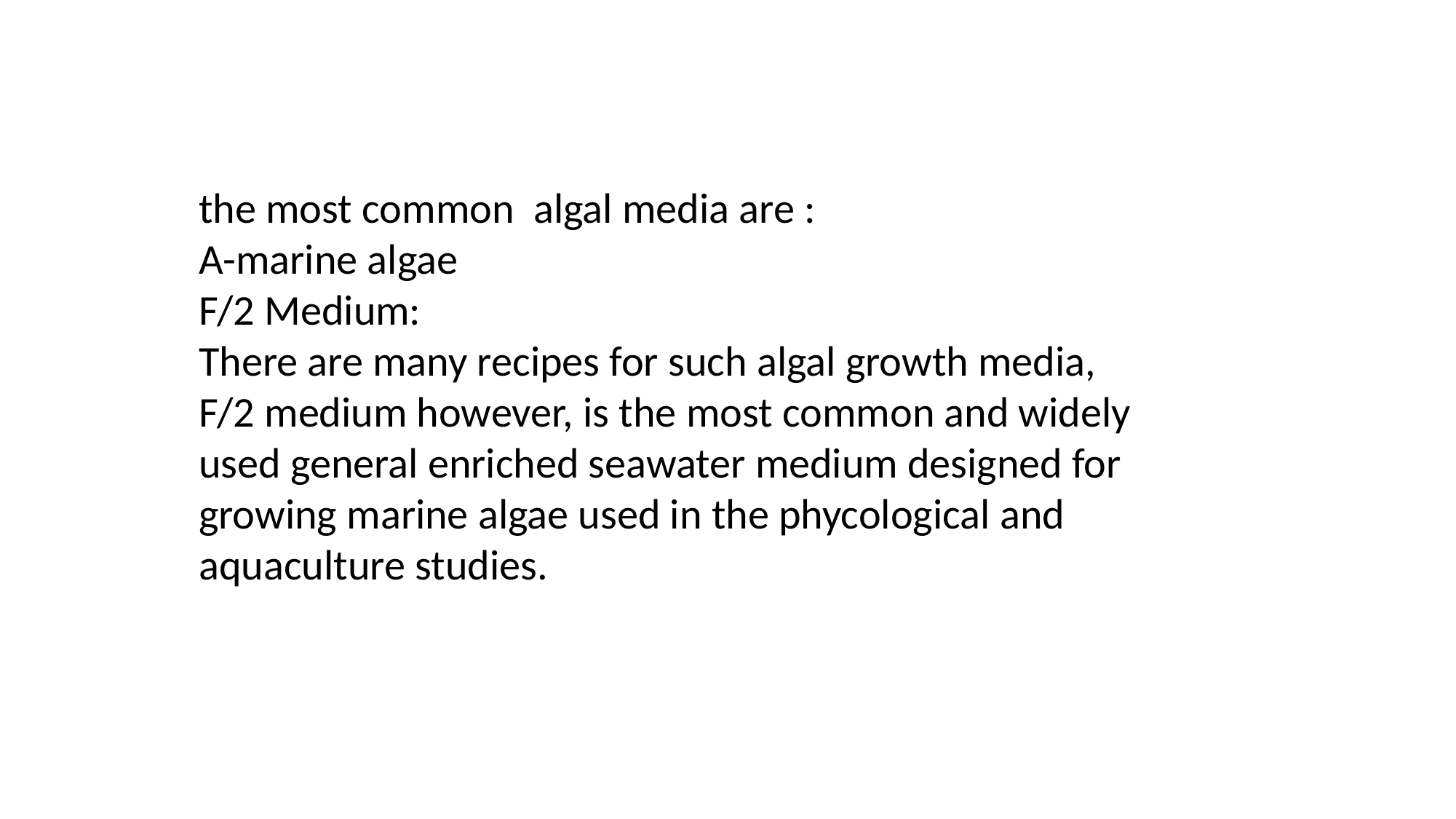

the most common  algal media are :
A-marine algae
F/2 Medium:
There are many recipes for such algal growth media, F/2 medium however, is the most common and widely used general enriched seawater medium designed for growing marine algae used in the phycological and aquaculture studies.